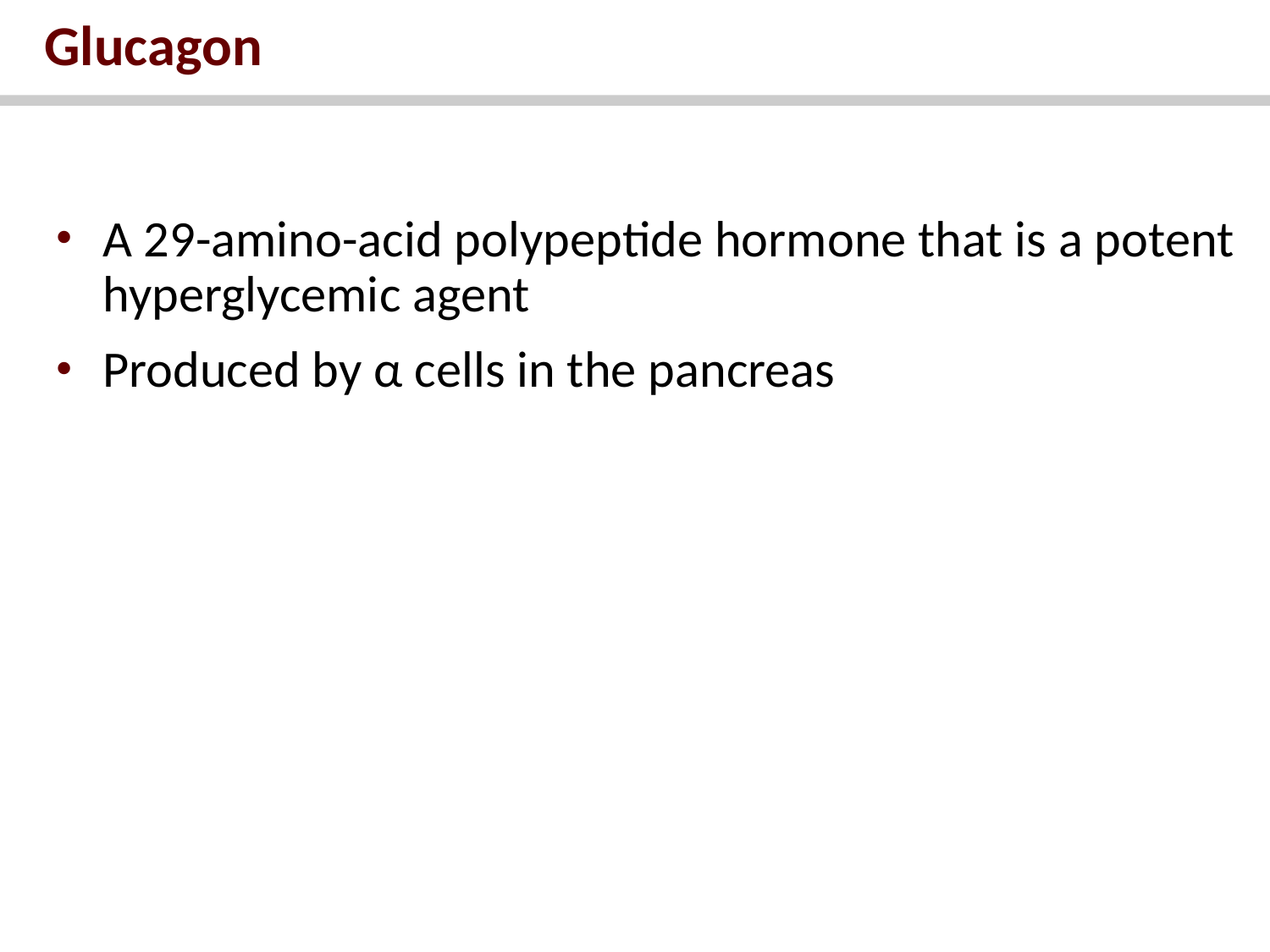

# Glucagon
A 29-amino-acid polypeptide hormone that is a potent hyperglycemic agent
Produced by α cells in the pancreas